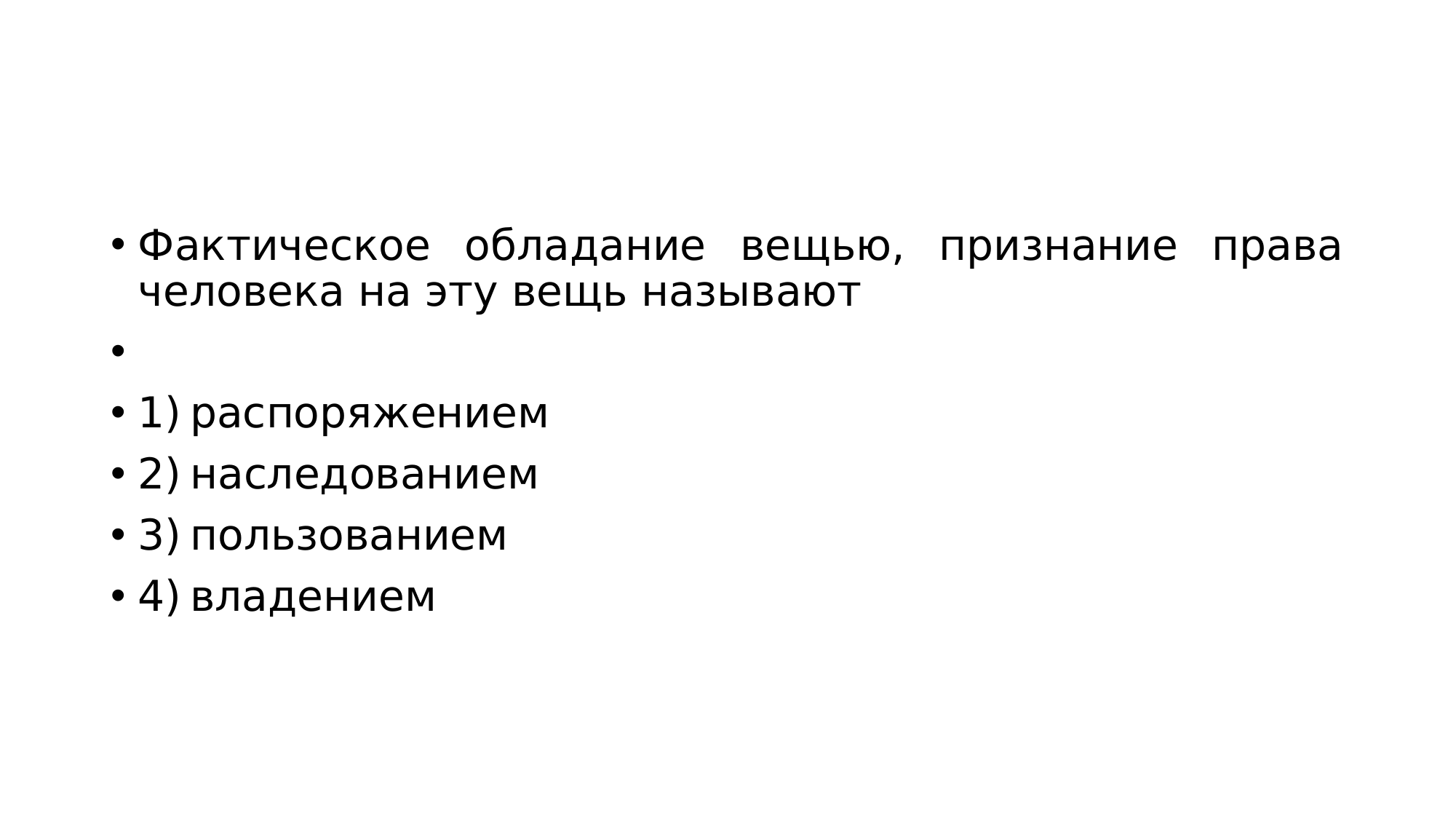

#
Фактическое обладание вещью, признание права человека на эту вещь называют

1) распоряжением
2) наследованием
3) пользованием
4) владением